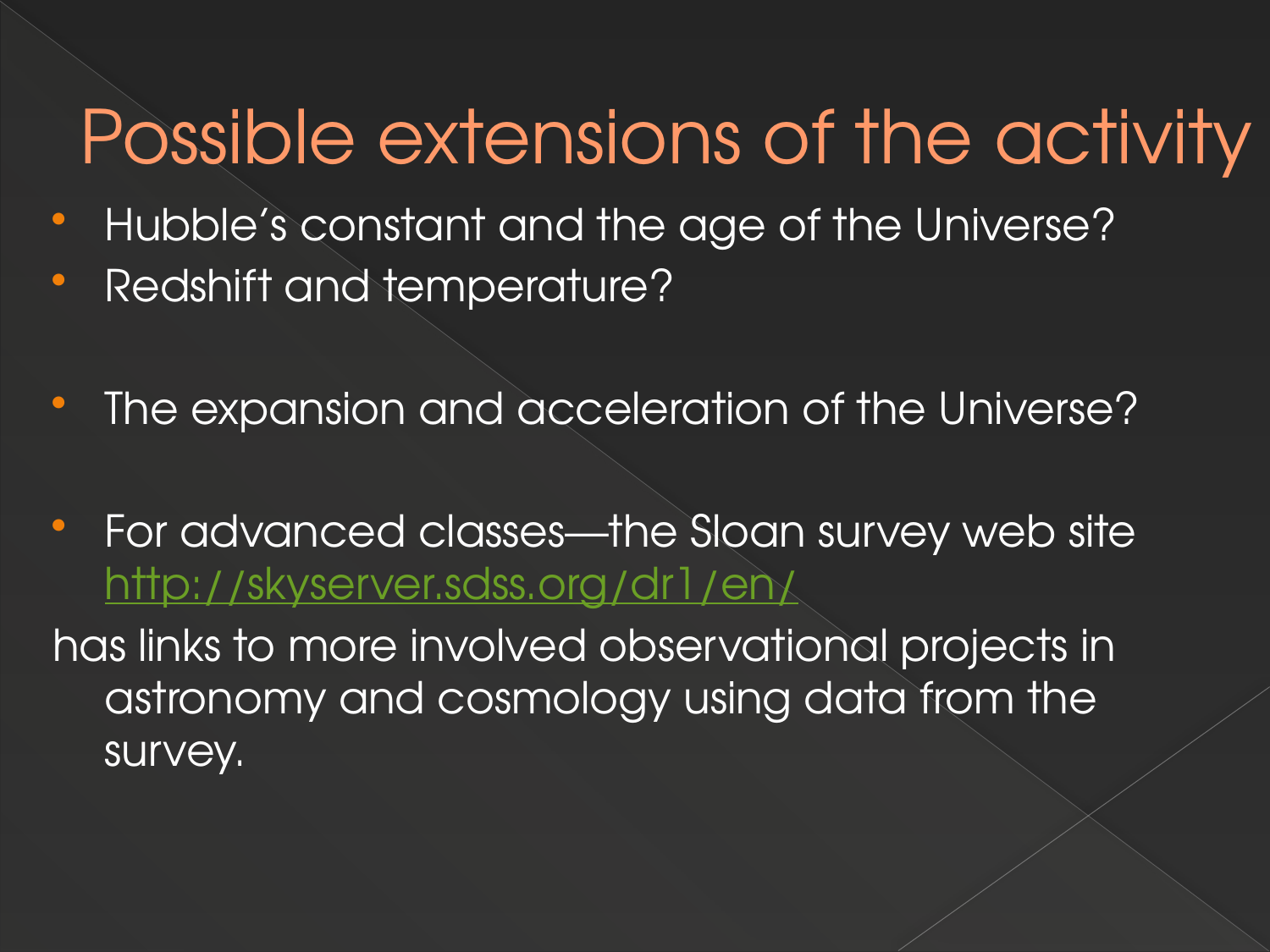

# Possible extensions of the activity
Hubble’s constant and the age of the Universe?
Redshift and temperature?

The expansion and acceleration of the Universe?

For advanced classes—the Sloan survey web site http://skyserver.sdss.org/dr1/en/
has links to more involved observational projects in astronomy and cosmology using data from the survey.